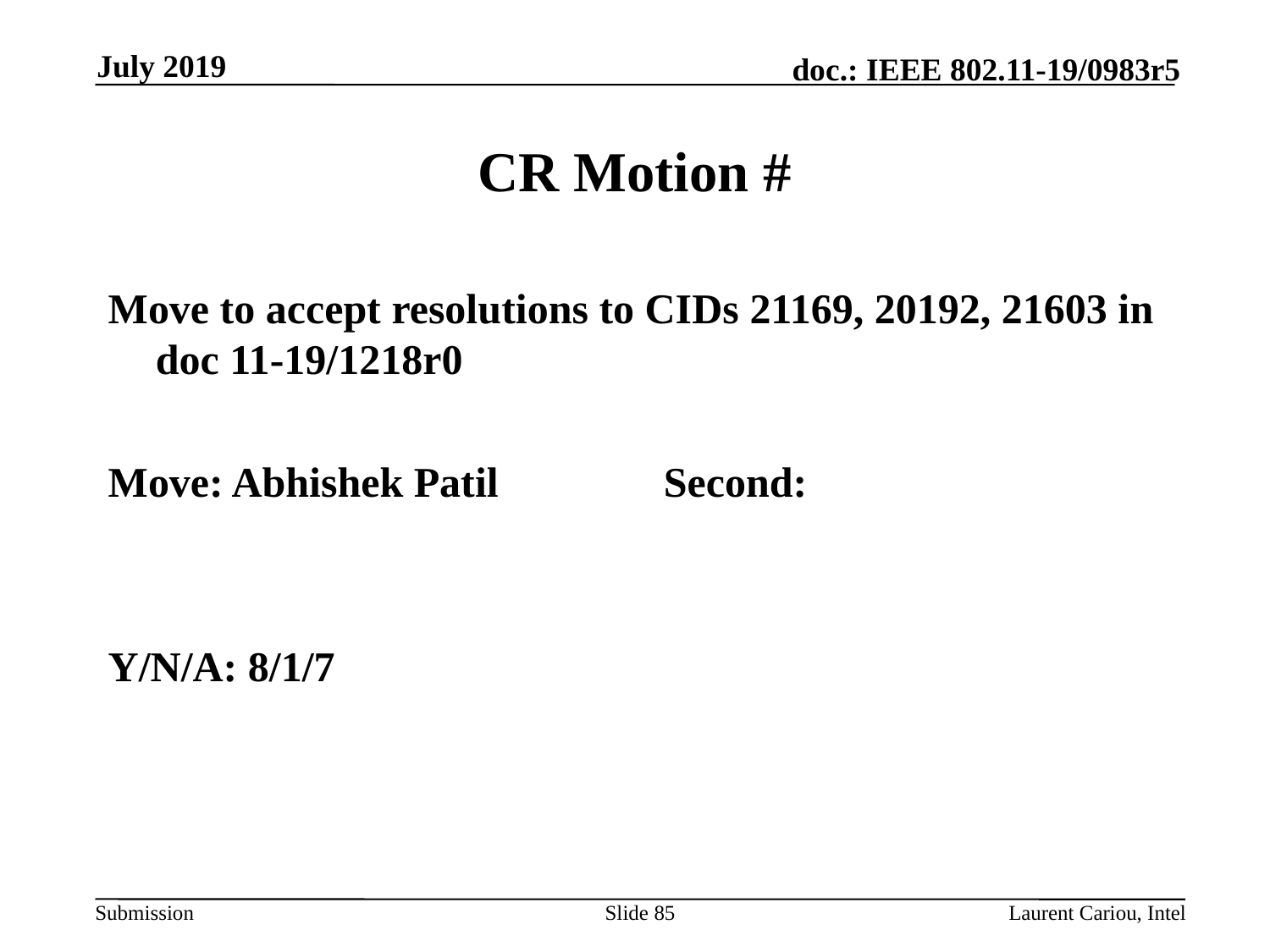

July 2019
# CR Motion #
Move to accept resolutions to CIDs 21169, 20192, 21603 in doc 11-19/1218r0

Move: Abhishek Patil		Second:

Y/N/A: 8/1/7

Slide 85
Laurent Cariou, Intel